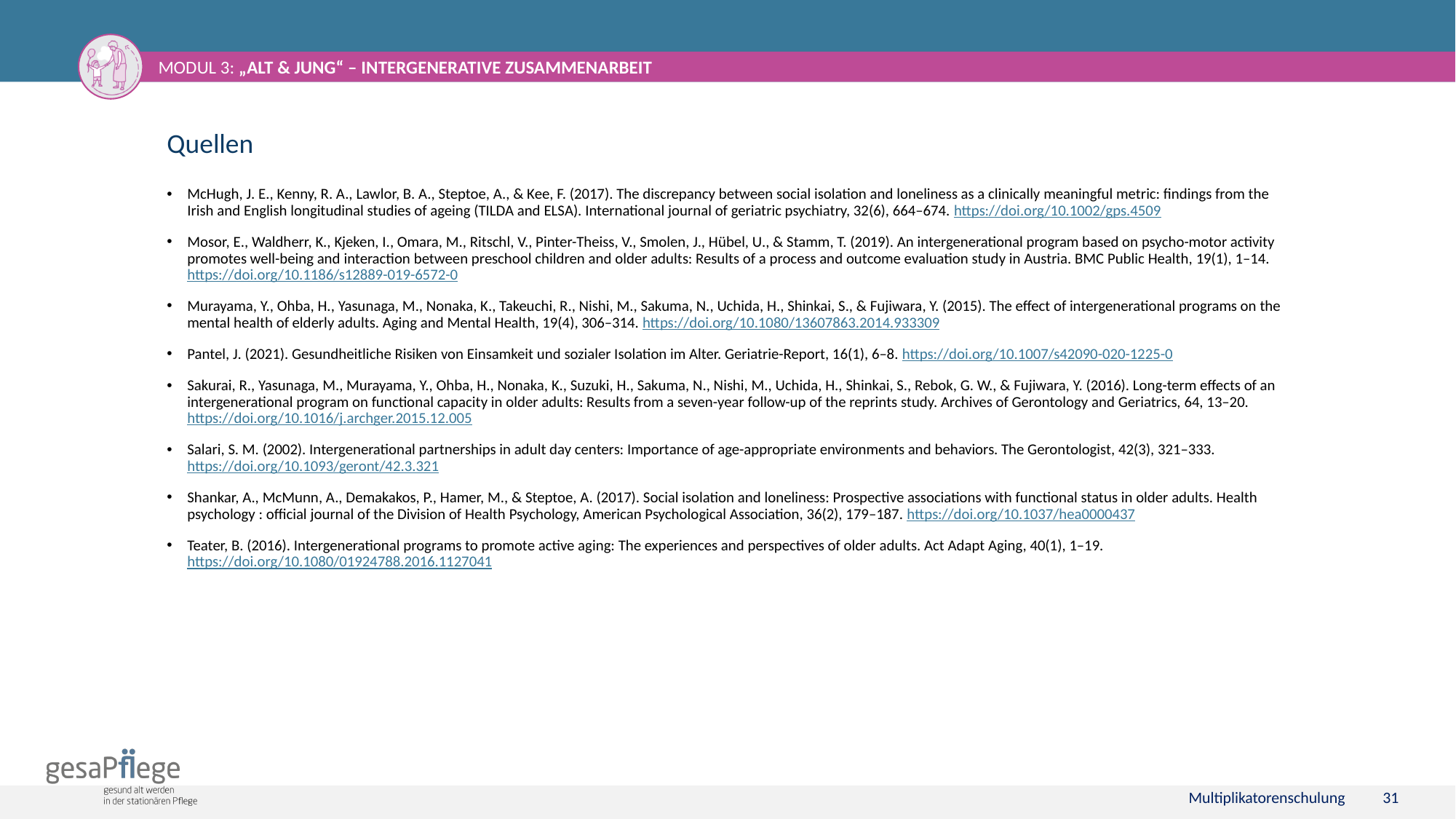

McHugh, J. E., Kenny, R. A., Lawlor, B. A., Steptoe, A., & Kee, F. (2017). The discrepancy between social isolation and loneliness as a clinically meaningful metric: findings from the Irish and English longitudinal studies of ageing (TILDA and ELSA). International journal of geriatric psychiatry, 32(6), 664–674. https://doi.org/10.1002/gps.4509
Mosor, E., Waldherr, K., Kjeken, I., Omara, M., Ritschl, V., Pinter-Theiss, V., Smolen, J., Hübel, U., & Stamm, T. (2019). An intergenerational program based on psycho-motor activity promotes well-being and interaction between preschool children and older adults: Results of a process and outcome evaluation study in Austria. BMC Public Health, 19(1), 1–14. https://doi.org/10.1186/s12889-019-6572-0
Murayama, Y., Ohba, H., Yasunaga, M., Nonaka, K., Takeuchi, R., Nishi, M., Sakuma, N., Uchida, H., Shinkai, S., & Fujiwara, Y. (2015). The effect of intergenerational programs on the mental health of elderly adults. Aging and Mental Health, 19(4), 306–314. https://doi.org/10.1080/13607863.2014.933309
Pantel, J. (2021). Gesundheitliche Risiken von Einsamkeit und sozialer Isolation im Alter. Geriatrie-Report, 16(1), 6–8. https://doi.org/10.1007/s42090-020-1225-0
Sakurai, R., Yasunaga, M., Murayama, Y., Ohba, H., Nonaka, K., Suzuki, H., Sakuma, N., Nishi, M., Uchida, H., Shinkai, S., Rebok, G. W., & Fujiwara, Y. (2016). Long-term effects of an intergenerational program on functional capacity in older adults: Results from a seven-year follow-up of the reprints study. Archives of Gerontology and Geriatrics, 64, 13–20. https://doi.org/10.1016/j.archger.2015.12.005
Salari, S. M. (2002). Intergenerational partnerships in adult day centers: Importance of age-appropriate environments and behaviors. The Gerontologist, 42(3), 321–333. https://doi.org/10.1093/geront/42.3.321
Shankar, A., McMunn, A., Demakakos, P., Hamer, M., & Steptoe, A. (2017). Social isolation and loneliness: Prospective associations with functional status in older adults. Health psychology : official journal of the Division of Health Psychology, American Psychological Association, 36(2), 179–187. https://doi.org/10.1037/hea0000437
Teater, B. (2016). Intergenerational programs to promote active aging: The experiences and perspectives of older adults. Act Adapt Aging, 40(1), 1–19. https://doi.org/10.1080/01924788.2016.1127041
Multiplikatorenschulung
31